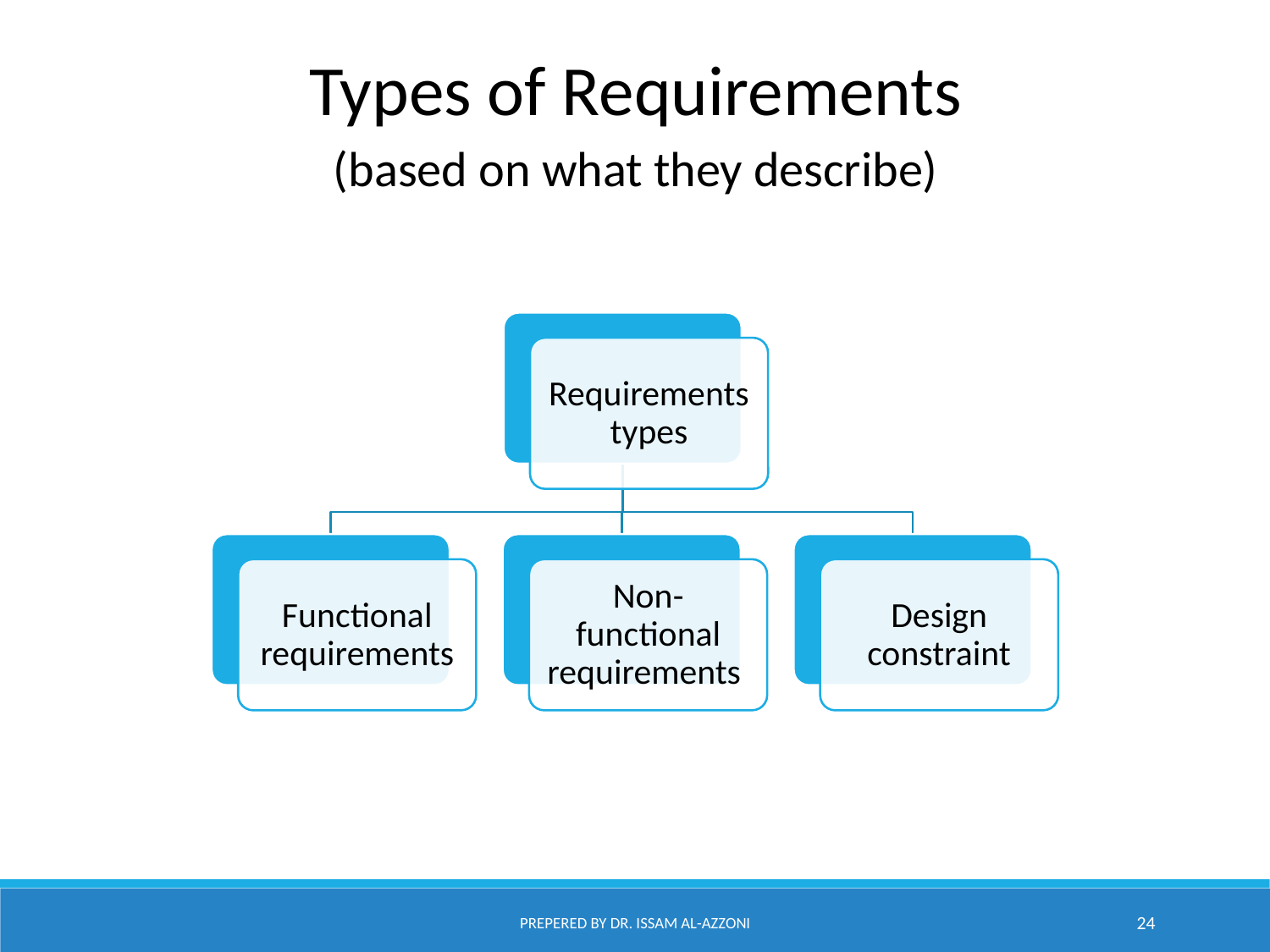

Types of Requirements
(based on what they describe)
Requirements types
Functional requirements
Non-functional requirements
Design constraint
Prepered by Dr. Issam Al-Azzoni
24